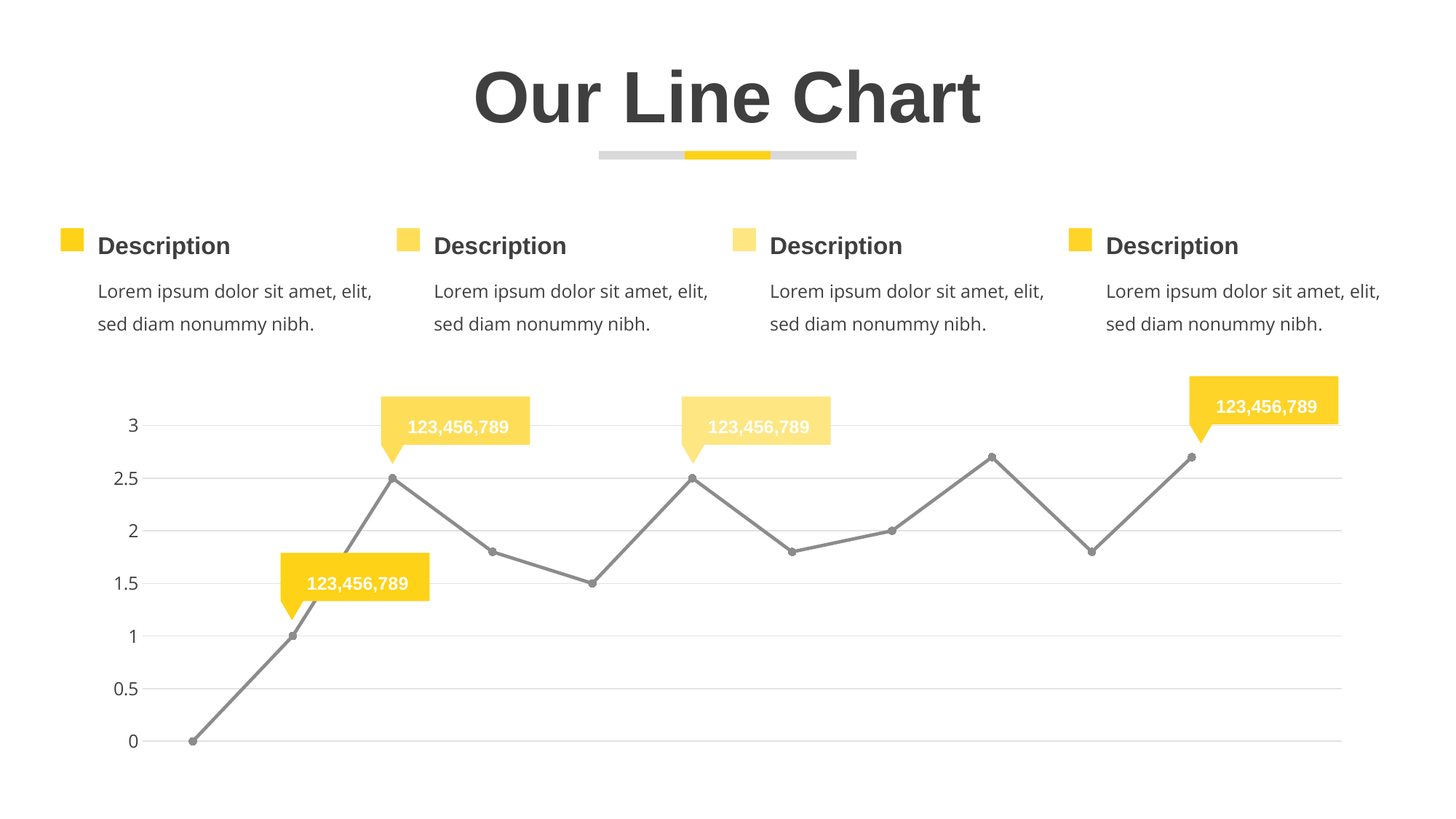

# Our Line Chart

Description
Description
Description
Description
Lorem ipsum dolor sit amet, elit, sed diam nonummy nibh.
Lorem ipsum dolor sit amet, elit, sed diam nonummy nibh.
Lorem ipsum dolor sit amet, elit, sed diam nonummy nibh.
Lorem ipsum dolor sit amet, elit, sed diam nonummy nibh.

123,456,789

123,456,789
123,456,789

### Chart

| Category | Series 1 |
|---|---|
| Category 1 | 0.0 |
| Category 2 | 1.0 |
| Category 3 | 2.5 |
| Category 4 | 1.8 |
| Category 5 | 1.5 |
| Category 6 | 2.5 |
| Category 7 | 1.8 |
| Category 8 | 2.0 |
| Category 9 | 2.7 |
| Category 10 | 1.8 |
| Category 11 | 2.7 |
| Category 12 | None |
123,456,789